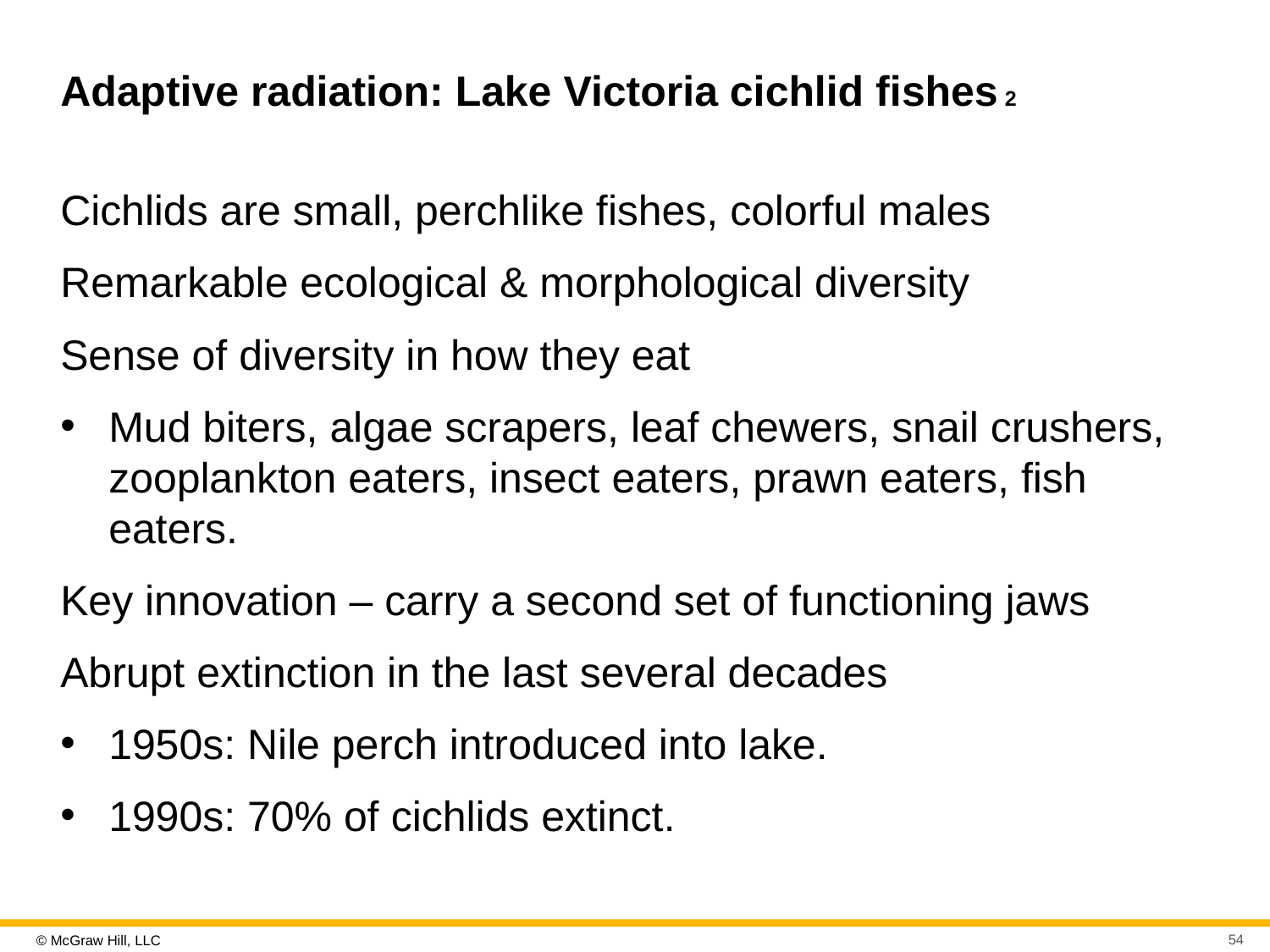

# Adaptive radiation: Lake Victoria cichlid fishes 2
Cichlids are small, perchlike fishes, colorful males
Remarkable ecological & morphological diversity
Sense of diversity in how they eat
Mud biters, algae scrapers, leaf chewers, snail crushers, zooplankton eaters, insect eaters, prawn eaters, fish eaters.
Key innovation – carry a second set of functioning jaws
Abrupt extinction in the last several decades
1950s: Nile perch introduced into lake.
1990s: 70% of cichlids extinct.
54